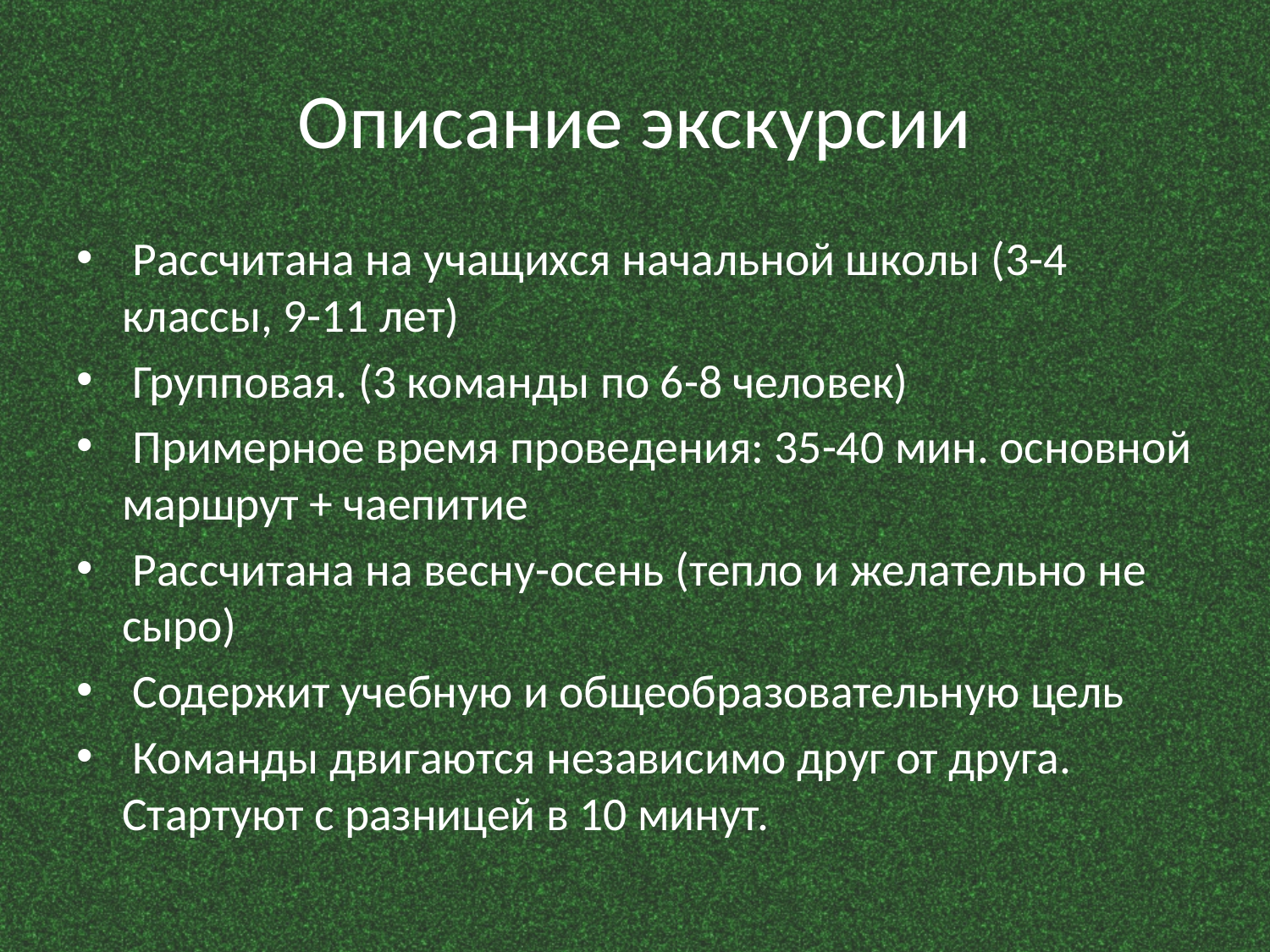

# Описание экскурсии
 Рассчитана на учащихся начальной школы (3-4 классы, 9-11 лет)
 Групповая. (3 команды по 6-8 человек)
 Примерное время проведения: 35-40 мин. основной маршрут + чаепитие
 Рассчитана на весну-осень (тепло и желательно не сыро)
 Содержит учебную и общеобразовательную цель
 Команды двигаются независимо друг от друга. Стартуют с разницей в 10 минут.